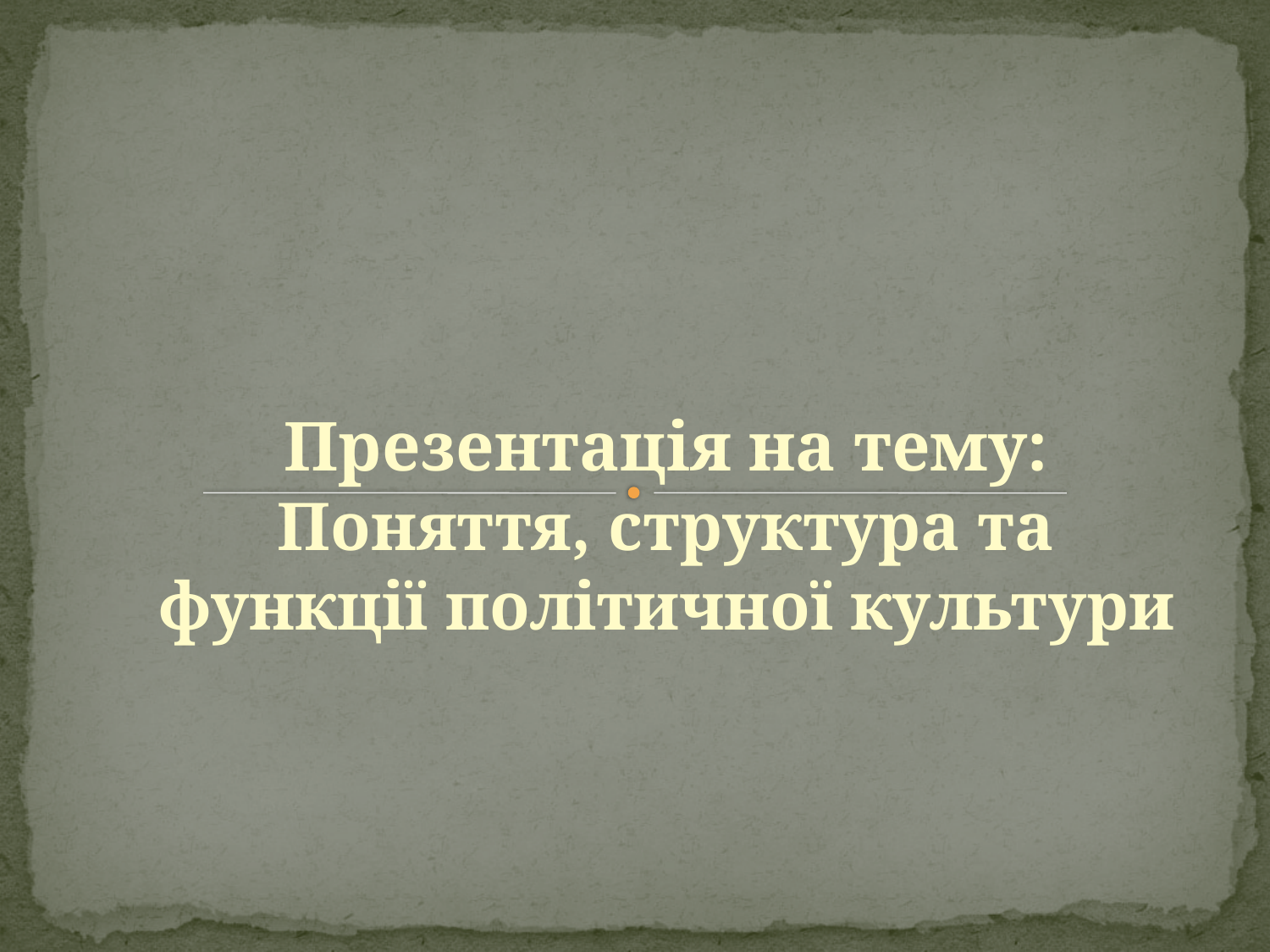

#
Презентація на тему: Поняття, структура та функції політичної культури